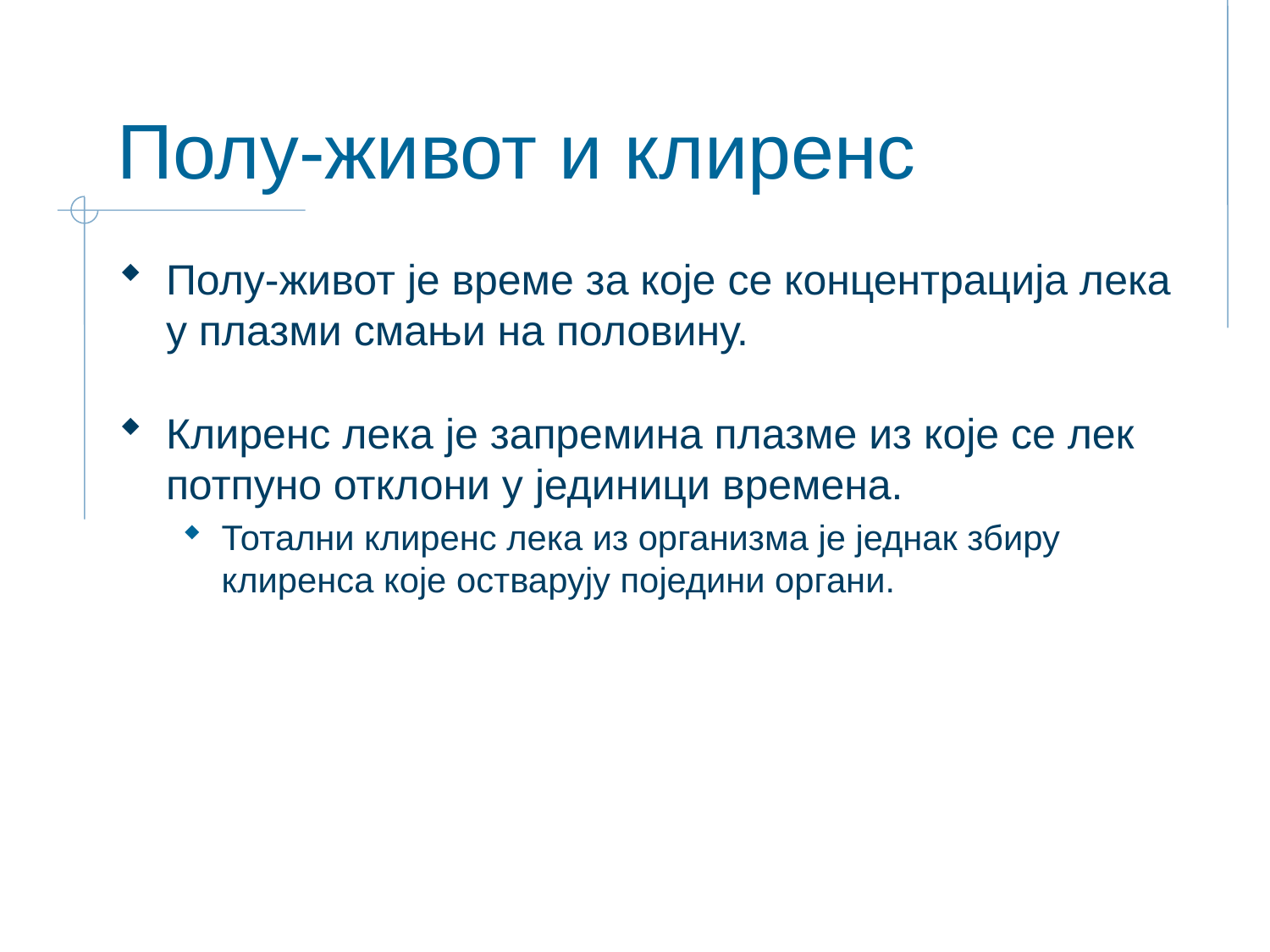

# Полу-живот и клиренс
Полу-живот је време за које се концентрација лека у плазми смањи на половину.

Клиренс лека је запремина плазме из које се лек потпуно отклони у јединици времена.
Тотални клиренс лека из организма је једнак збиру клиренса које остварују поједини органи.